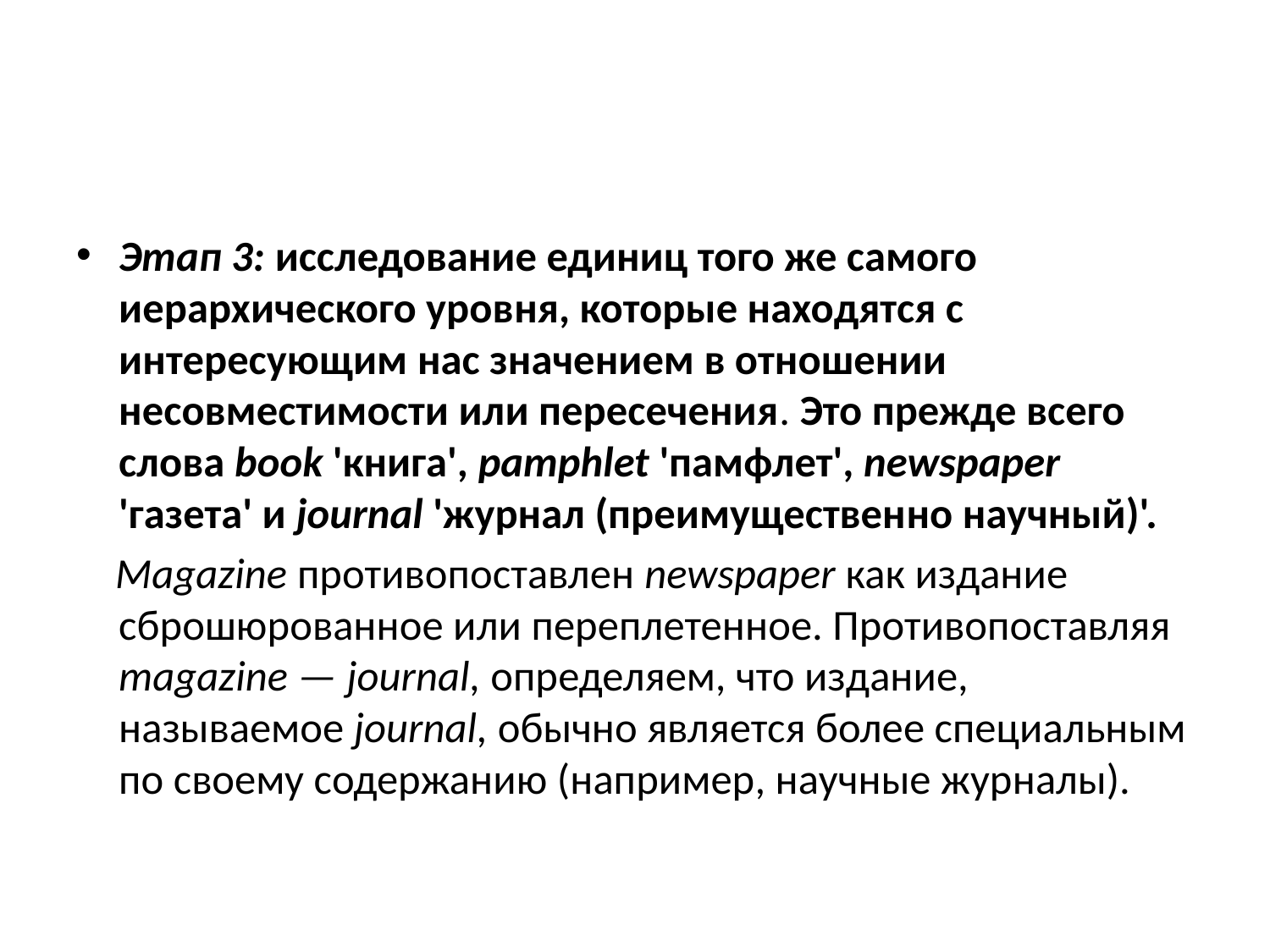

#
Этап 3: исследование единиц того же самого иерархического уров­ня, которые находятся с интересующим нас значением в отношении несовместимости или пересечения. Это прежде всего слова book 'книга', pamphlet 'памфлет', newspaper 'газета' и journal 'журнал (преимуществен­но научный)'.
    Magazine противопоставлен newspaper как издание сброшюрованное или переплетенное. Противопоставляя magazine — journal, определяем, что из­дание, называемое journal, обычно является более специальным по своему содержанию (например, научные журналы).